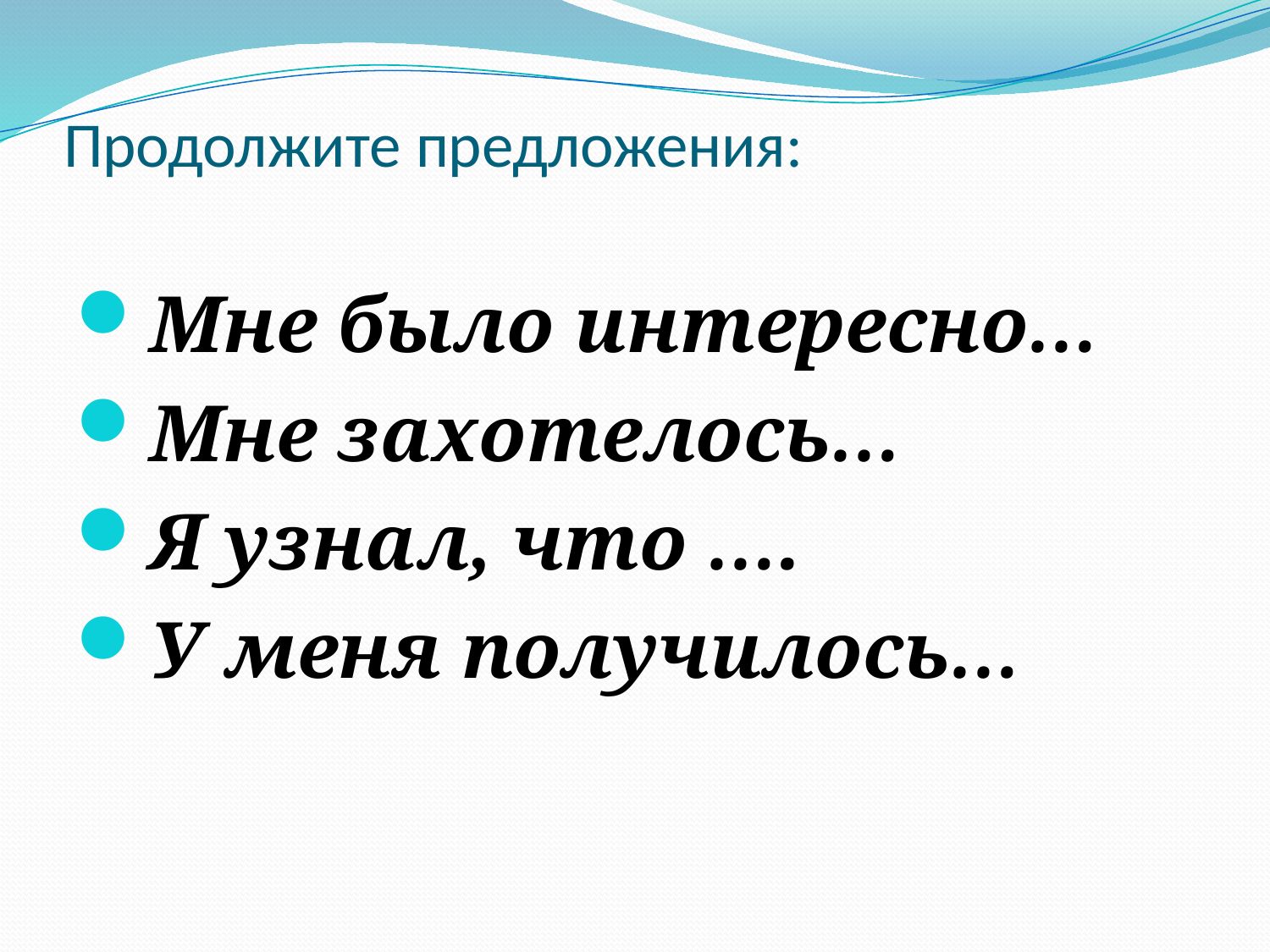

# Продолжите предложения:
Мне было интересно…
Мне захотелось…
Я узнал, что ….
У меня получилось…